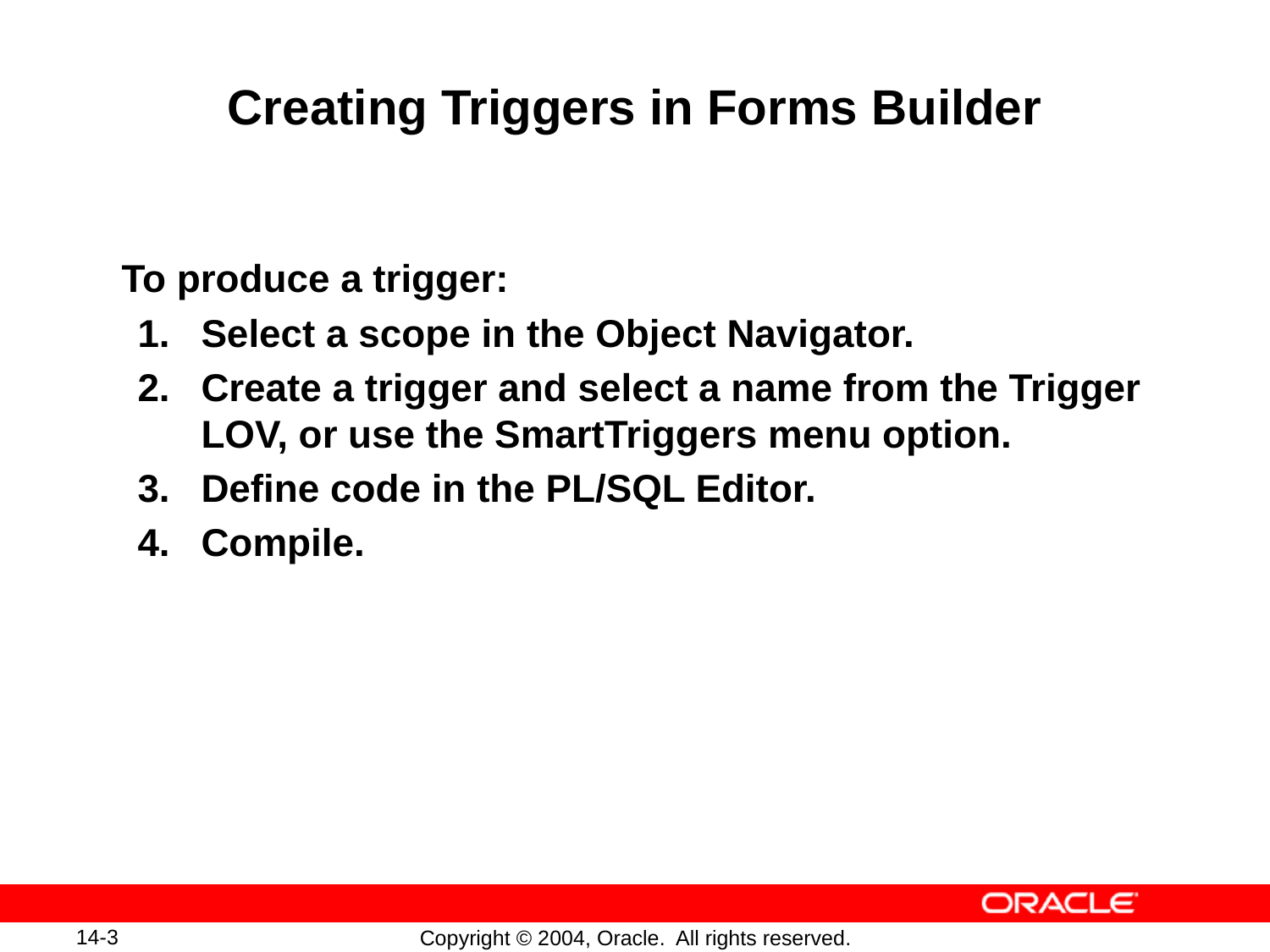

# Creating Triggers in Forms Builder
To produce a trigger:
1.	Select a scope in the Object Navigator.
2.	Create a trigger and select a name from the Trigger LOV, or use the SmartTriggers menu option.
3.	Define code in the PL/SQL Editor.
4.	Compile.